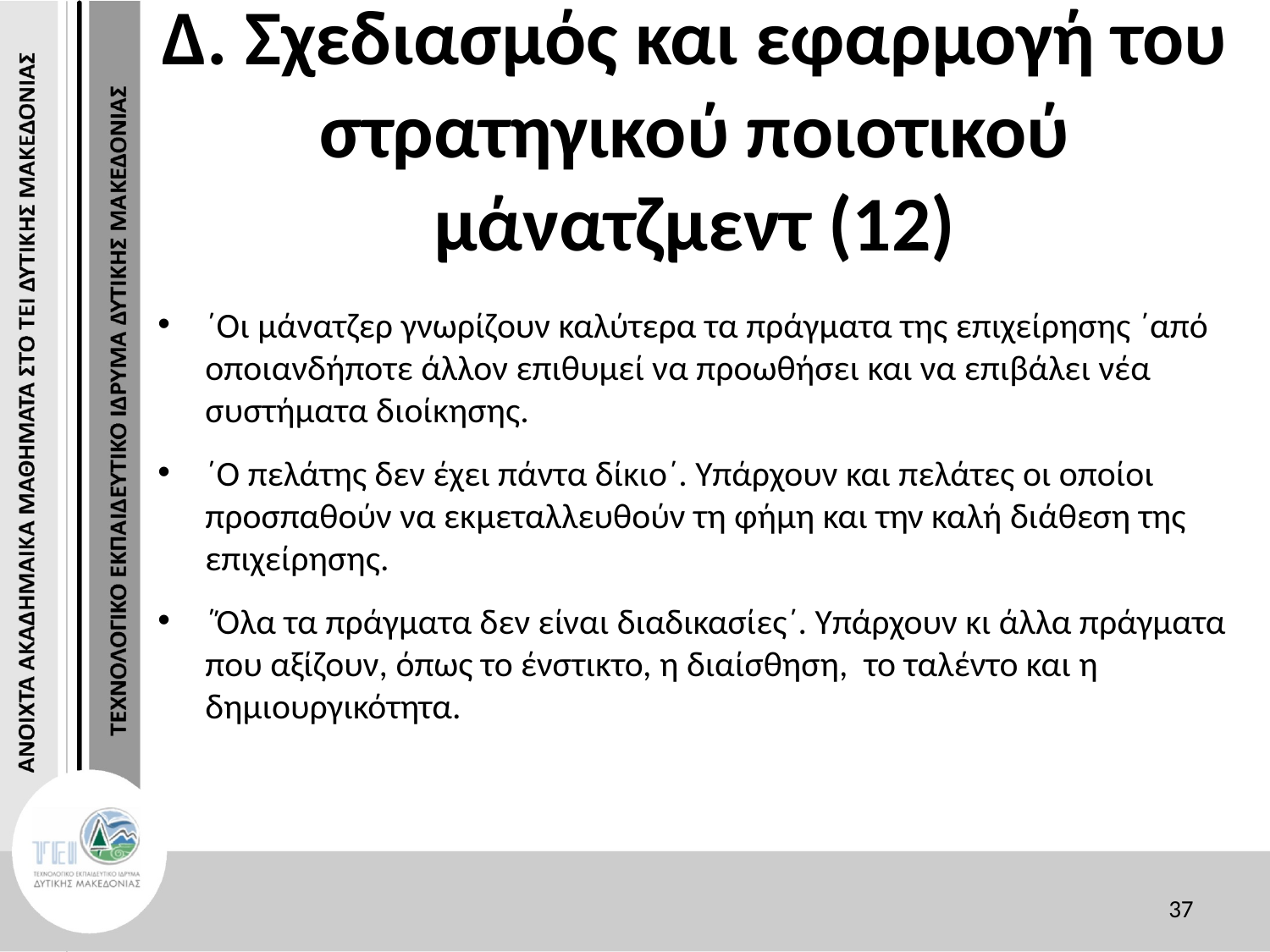

# Δ. Σχεδιασμός και εφαρμογή του στρατηγικού ποιοτικού μάνατζμεντ (12)
΄Οι μάνατζερ γνωρίζουν καλύτερα τα πράγματα της επιχείρησης ΄από οποιανδήποτε άλλον επιθυμεί να προωθήσει και να επιβάλει νέα συστήματα διοίκησης.
΄Ο πελάτης δεν έχει πάντα δίκιο΄. Υπάρχουν και πελάτες οι οποίοι προσπαθούν να εκμεταλλευθούν τη φήμη και την καλή διάθεση της επιχείρησης.
΄Όλα τα πράγματα δεν είναι διαδικασίες΄. Υπάρχουν κι άλλα πράγματα που αξίζουν, όπως το ένστικτο, η διαίσθηση,  το ταλέντο και η δημιουργικότητα.
37